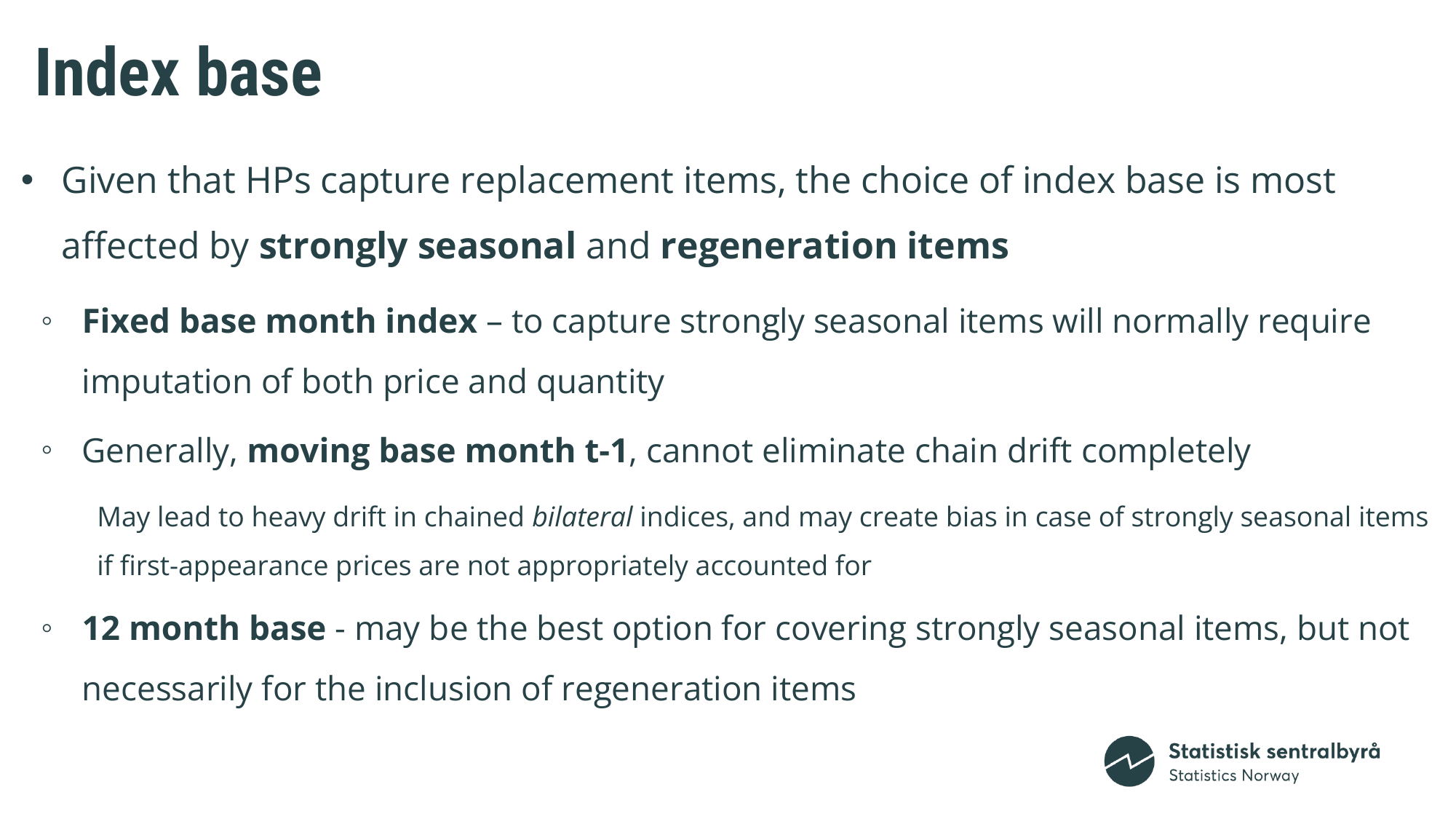

# Index base
Given that HPs capture replacement items, the choice of index base is most affected by strongly seasonal and regeneration items
Fixed base month index – to capture strongly seasonal items will normally require imputation of both price and quantity
Generally, moving base month t-1, cannot eliminate chain drift completely
May lead to heavy drift in chained bilateral indices, and may create bias in case of strongly seasonal items if first-appearance prices are not appropriately accounted for
12 month base - may be the best option for covering strongly seasonal items, but not necessarily for the inclusion of regeneration items